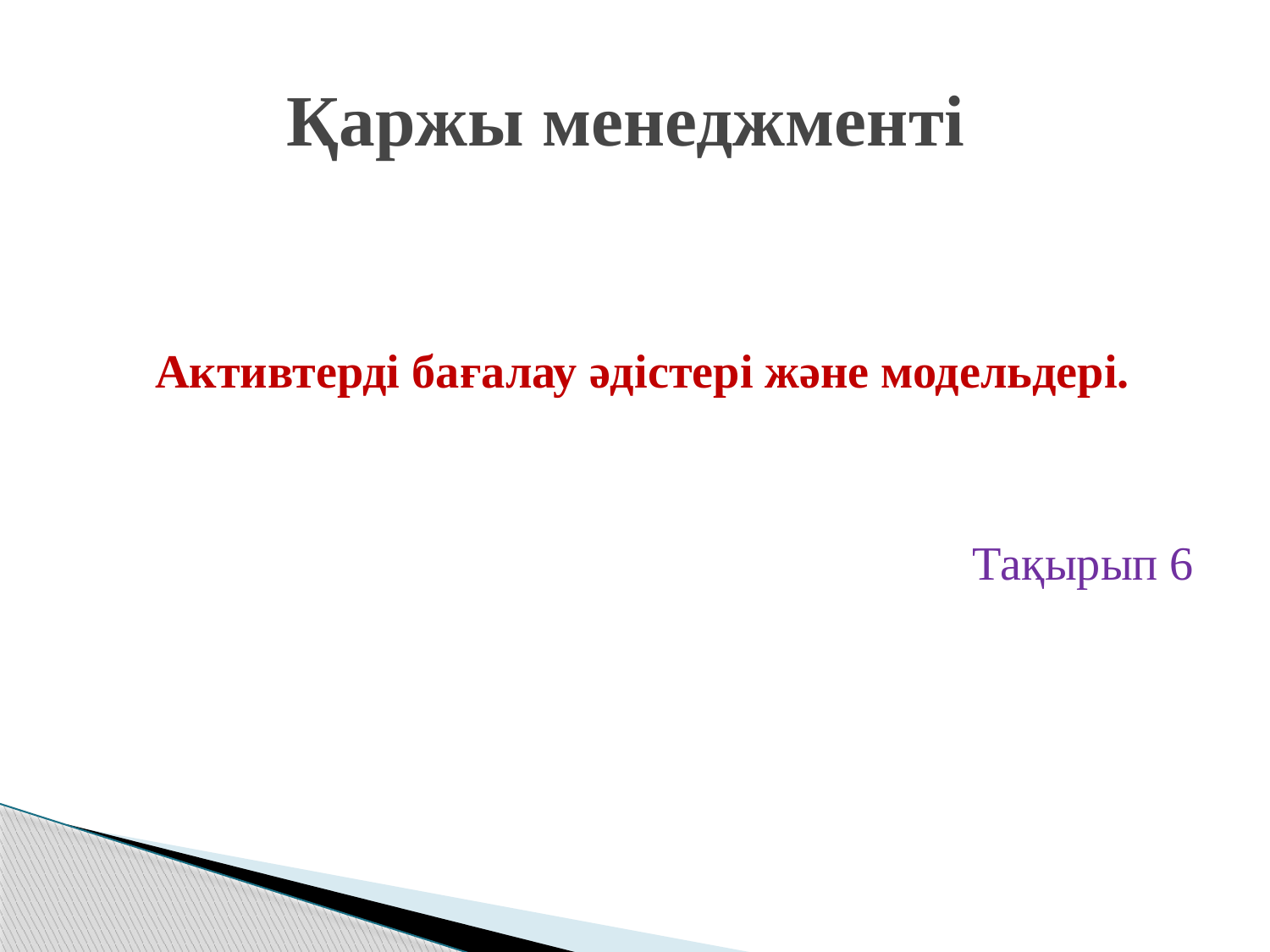

# Қаржы менеджменті

Активтерді бағалау әдістері және модельдері.

 Тақырып 6